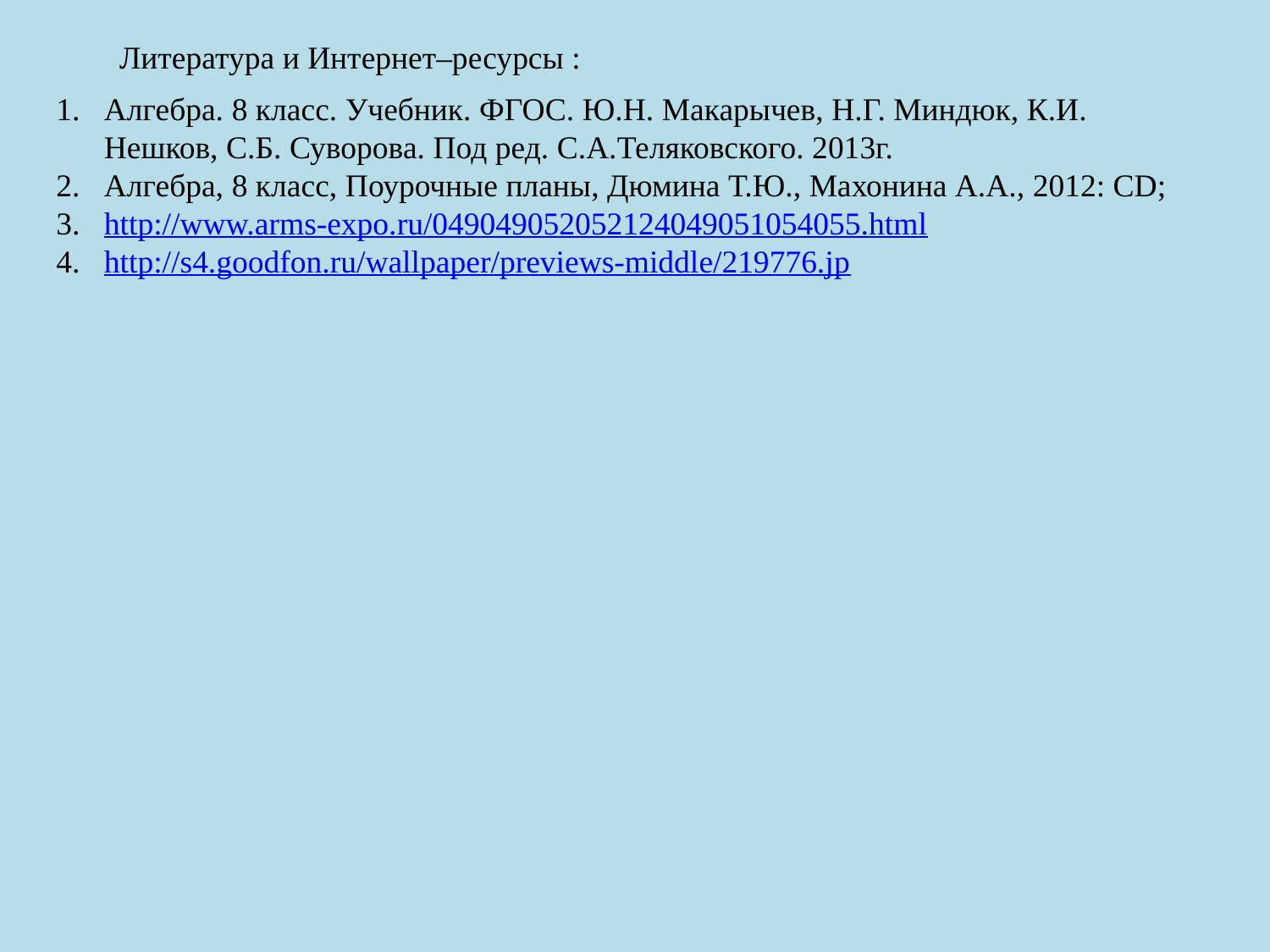

Литература и Интернет–ресурсы :
Алгебpа. 8 класс. Учебник. ФГОС. Ю.Н. Макарычев, Н.Г. Миндюк, К.И. Нешков, С.Б. Суворова. Под ред. С.А.Теляковского. 2013г.
Алгебра, 8 класс, Поурочные планы, Дюмина Т.Ю., Махонина А.А., 2012: CD;
http://www.arms-expo.ru/049049052052124049051054055.html
http://s4.goodfon.ru/wallpaper/previews-middle/219776.jp